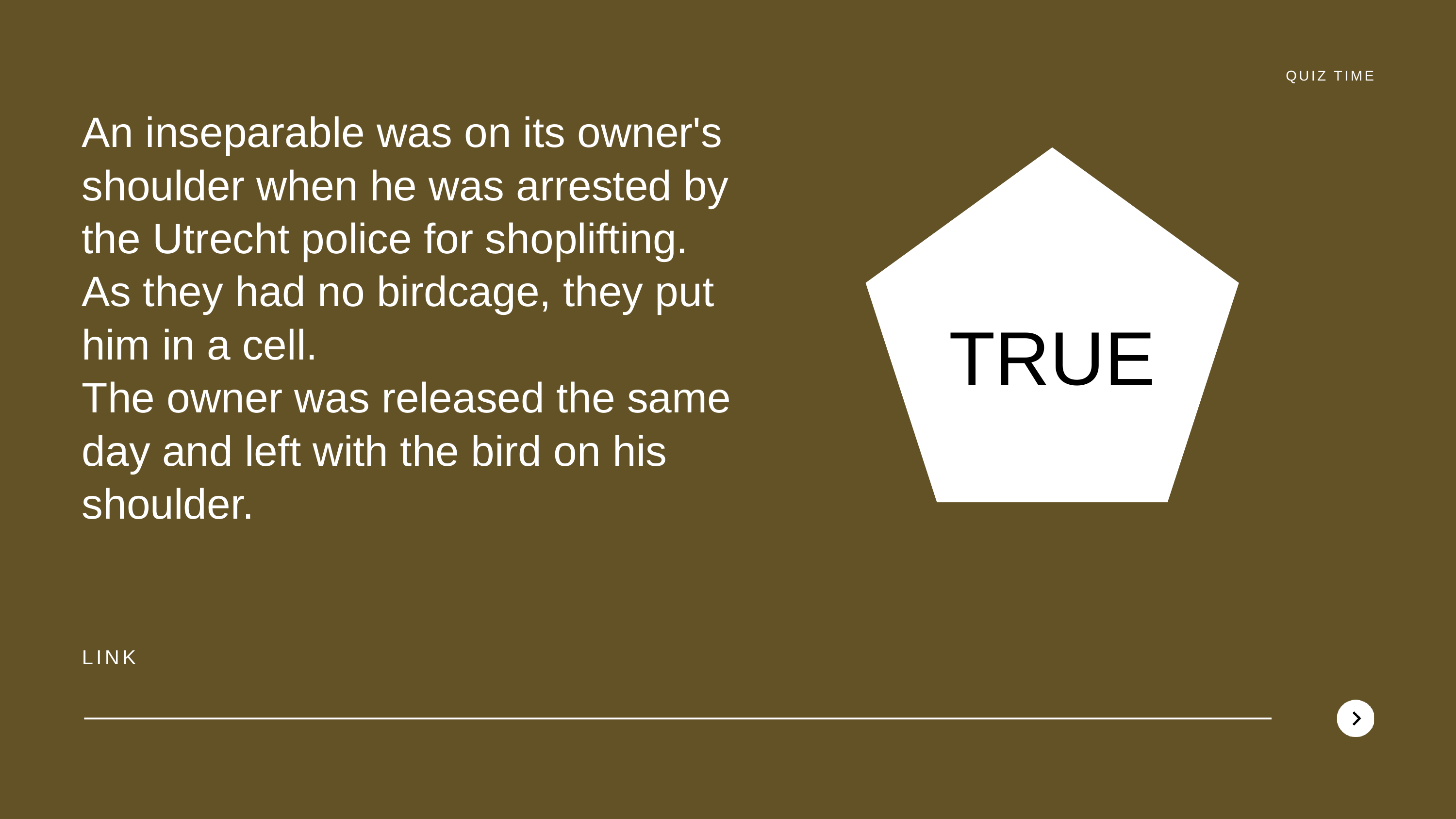

QUIZ TIME
An inseparable was on its owner's shoulder when he was arrested by the Utrecht police for shoplifting.
As they had no birdcage, they put him in a cell.
The owner was released the same day and left with the bird on his shoulder.

TRUE
LINK